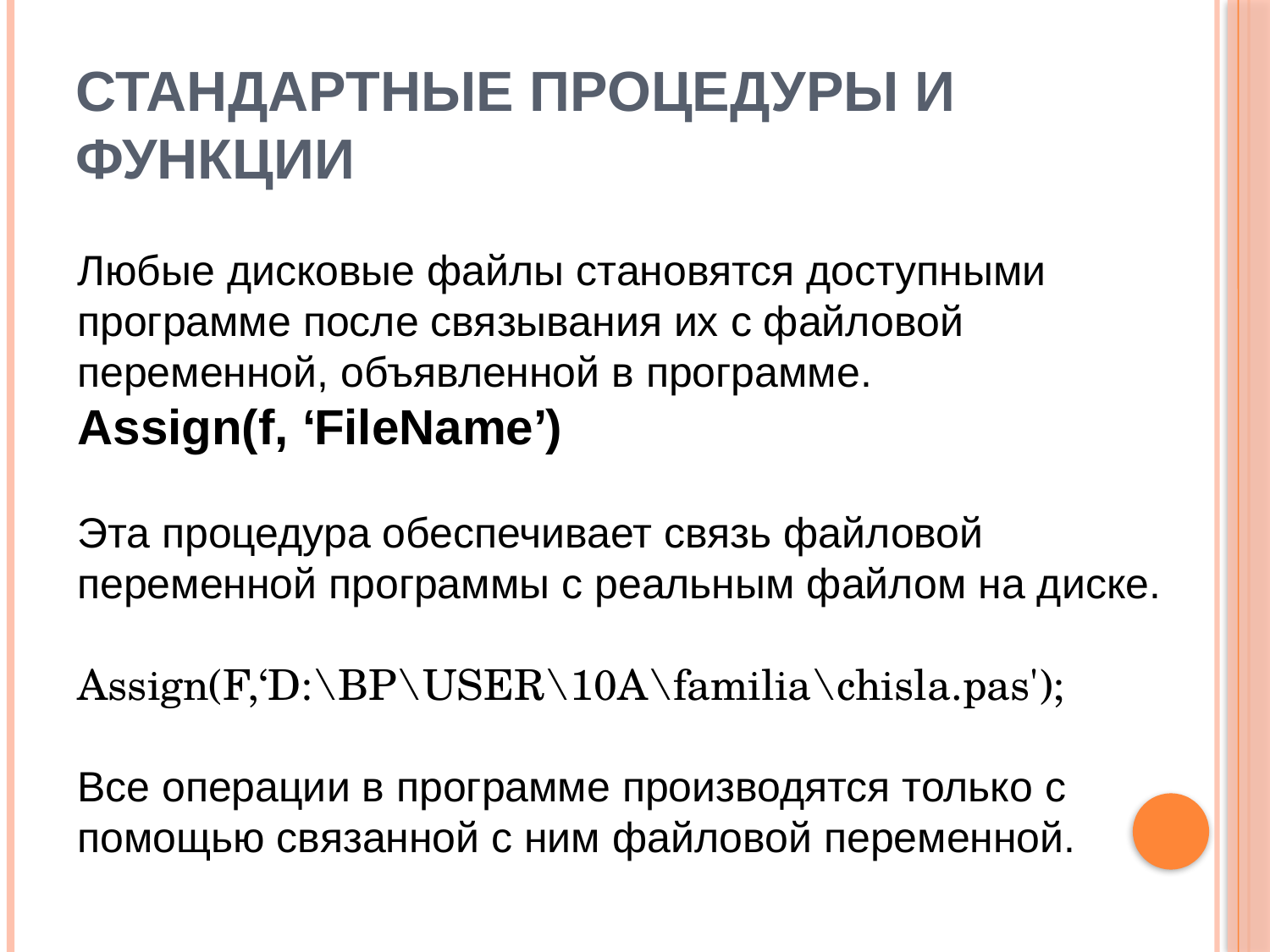

# Стандартные процедуры и функции

Любые дисковые файлы становятся доступными программе после связывания их с файловой переменной, объявленной в программе.
Assign(f, ‘FileName’)

Эта процедура обеспечивает связь файловой переменной программы с реальным файлом на диске.

Assign(F,‘D:\BP\USER\10A\familia\chisla.pas');

Все операции в программе производятся только с помощью связанной с ним файловой переменной.